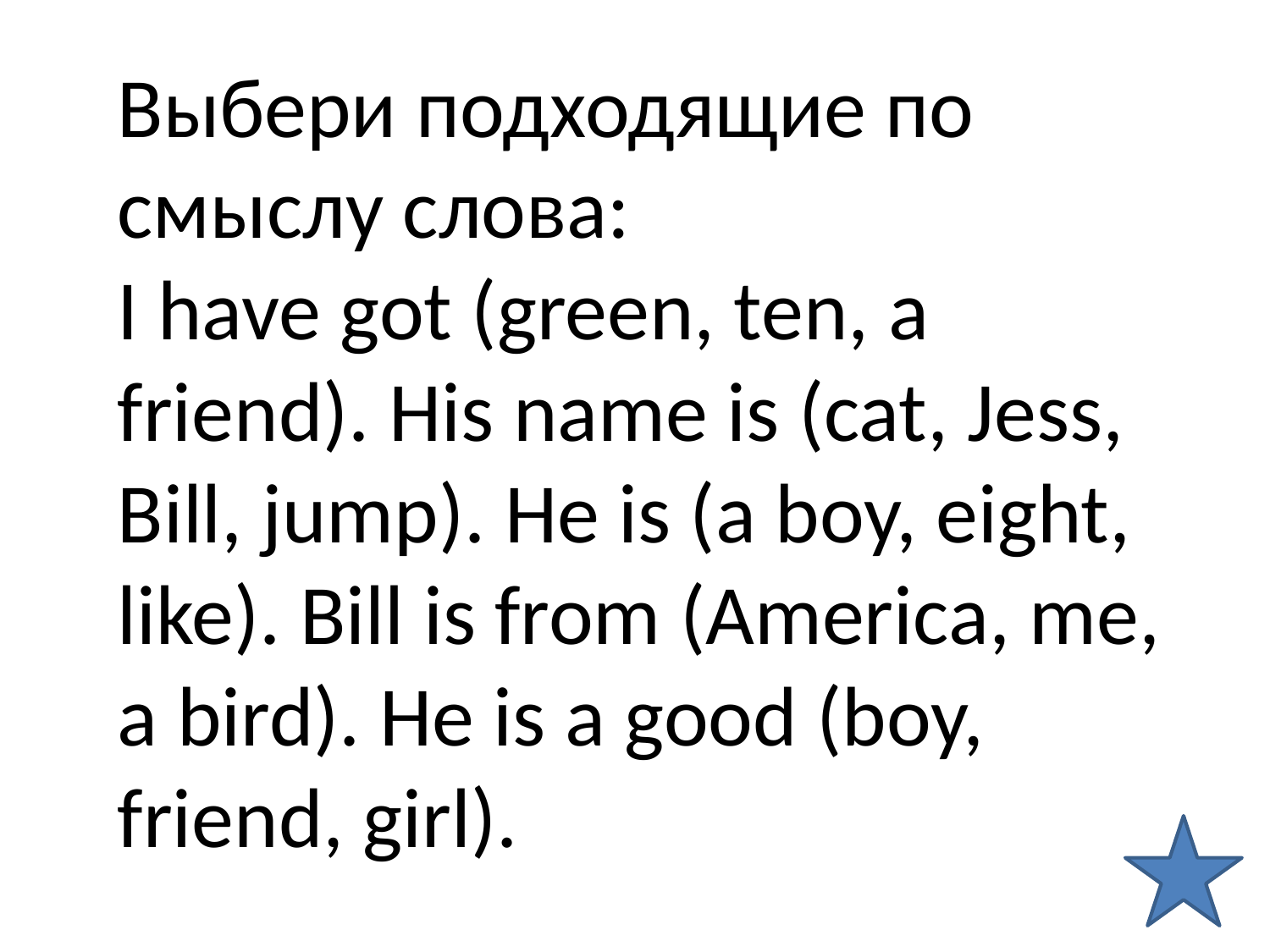

Выбери подходящие по смыслу слова:
I have got (green, ten, a friend). His name is (cat, Jess, Bill, jump). He is (a boy, eight, like). Bill is from (America, me, a bird). He is a good (boy, friend, girl).